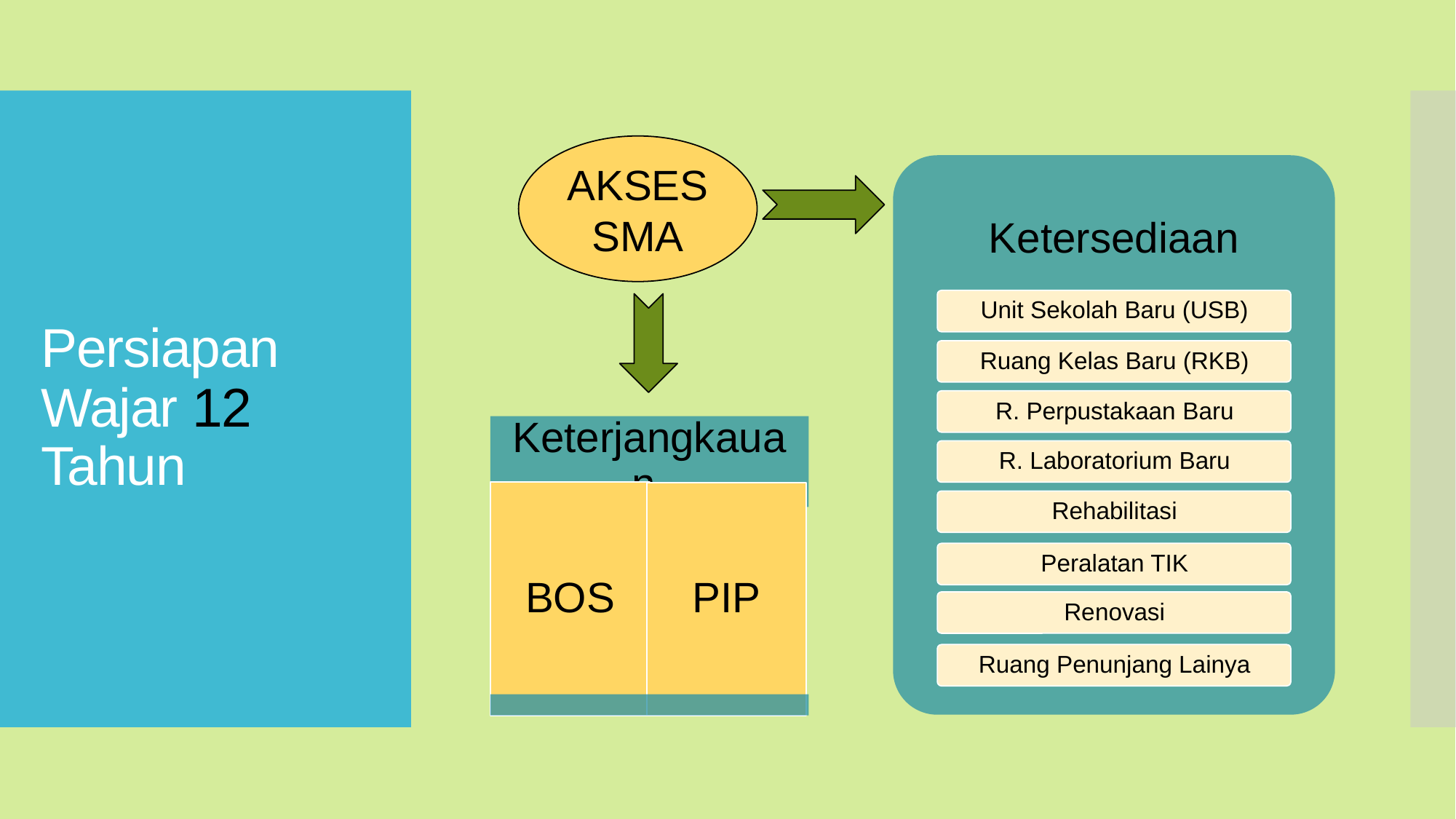

# Persiapan Wajar 12 Tahun
AKSES SMA
Ketersediaan
Unit Sekolah Baru (USB)
Ruang Kelas Baru (RKB)
R. Perpustakaan Baru
R. Laboratorium Baru
Rehabilitasi
Peralatan TIK
Renovasi
Ruang Penunjang Lainya

Keterjangkauan
BOS
PIP